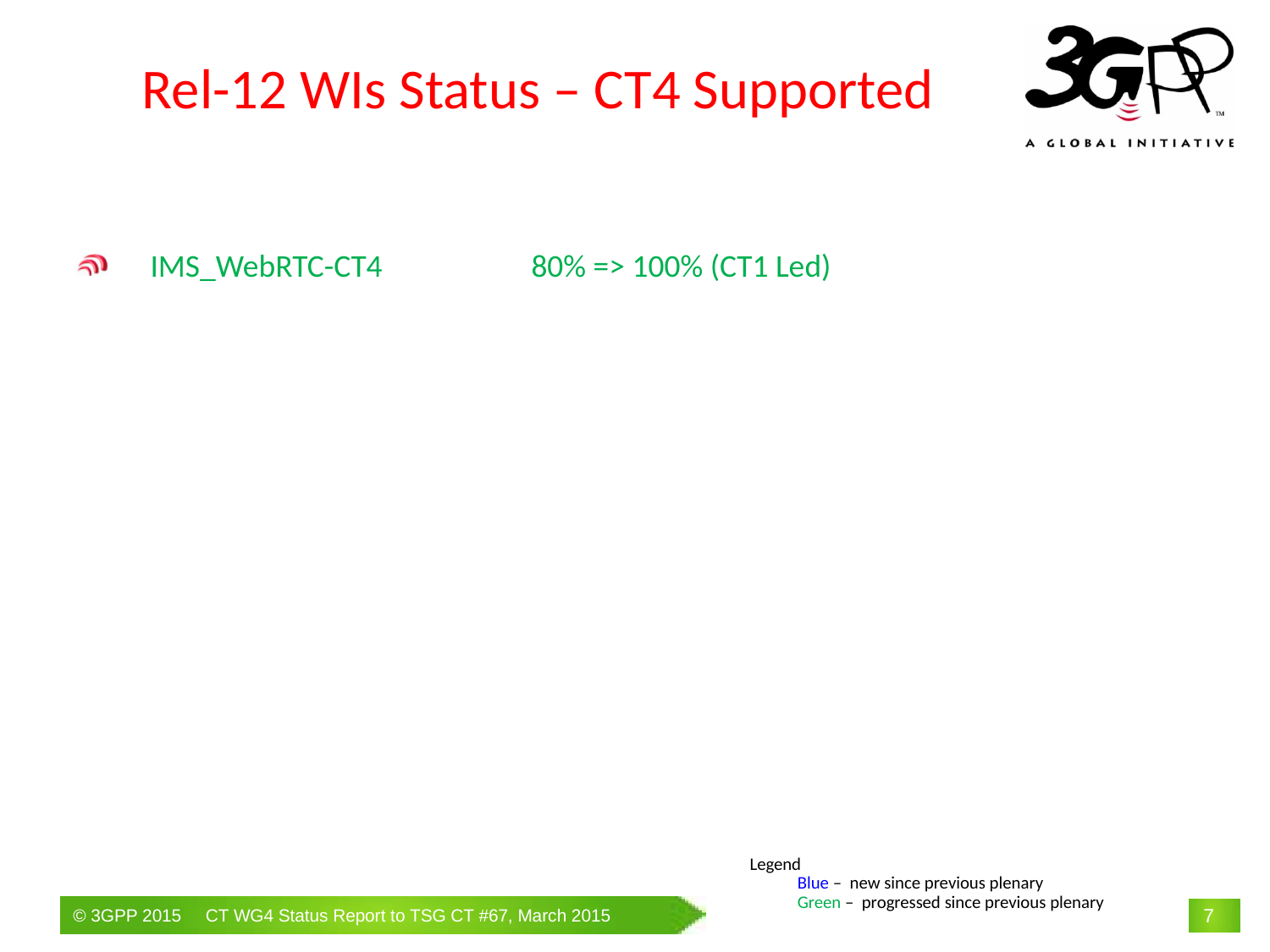

Rel-12 WIs Status – CT4 Supported
IMS_WebRTC-CT4		80% => 100% (CT1 Led)

Legend
Blue –  new since previous plenary
	Green –  progressed since previous plenary